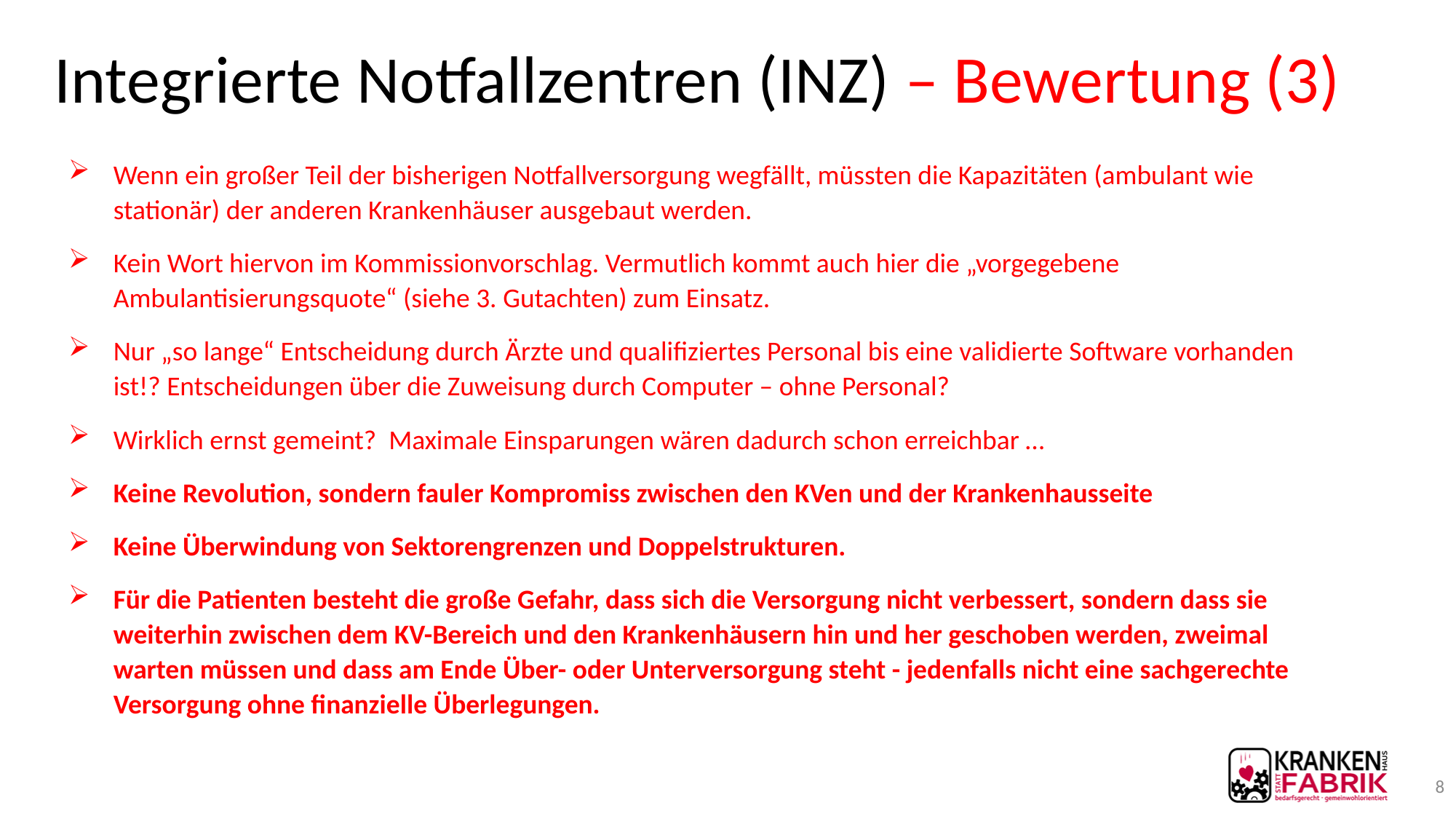

# Integrierte Notfallzentren (INZ) – Bewertung (3)
Wenn ein großer Teil der bisherigen Notfallversorgung wegfällt, müssten die Kapazitäten (ambulant wie stationär) der anderen Krankenhäuser ausgebaut werden.
Kein Wort hiervon im Kommissionvorschlag. Vermutlich kommt auch hier die „vorgegebene Ambulantisierungsquote“ (siehe 3. Gutachten) zum Einsatz.
Nur „so lange“ Entscheidung durch Ärzte und qualifiziertes Personal bis eine validierte Software vorhanden ist!? Entscheidungen über die Zuweisung durch Computer – ohne Personal?
Wirklich ernst gemeint?  Maximale Einsparungen wären dadurch schon erreichbar …
Keine Revolution, sondern fauler Kompromiss zwischen den KVen und der Krankenhausseite
Keine Überwindung von Sektorengrenzen und Doppelstrukturen.
Für die Patienten besteht die große Gefahr, dass sich die Versorgung nicht verbessert, sondern dass sie weiterhin zwischen dem KV-Bereich und den Krankenhäusern hin und her geschoben werden, zweimal warten müssen und dass am Ende Über- oder Unterversorgung steht - jedenfalls nicht eine sachgerechte Versorgung ohne finanzielle Überlegungen.
8